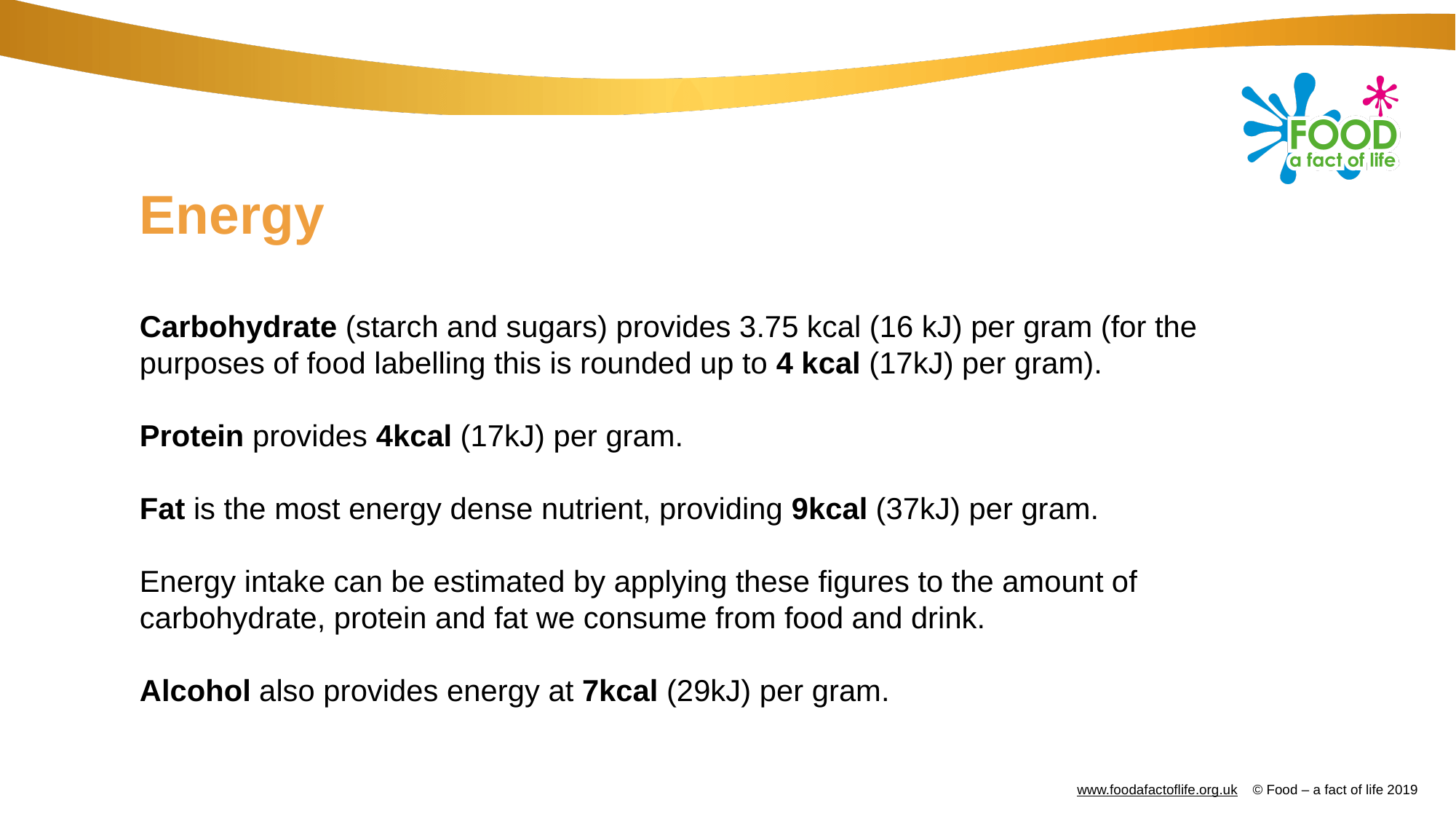

# Energy
Carbohydrate (starch and sugars) provides 3.75 kcal (16 kJ) per gram (for the purposes of food labelling this is rounded up to 4 kcal (17kJ) per gram).

Protein provides 4kcal (17kJ) per gram.

Fat is the most energy dense nutrient, providing 9kcal (37kJ) per gram.

Energy intake can be estimated by applying these figures to the amount of carbohydrate, protein and fat we consume from food and drink.

Alcohol also provides energy at 7kcal (29kJ) per gram.